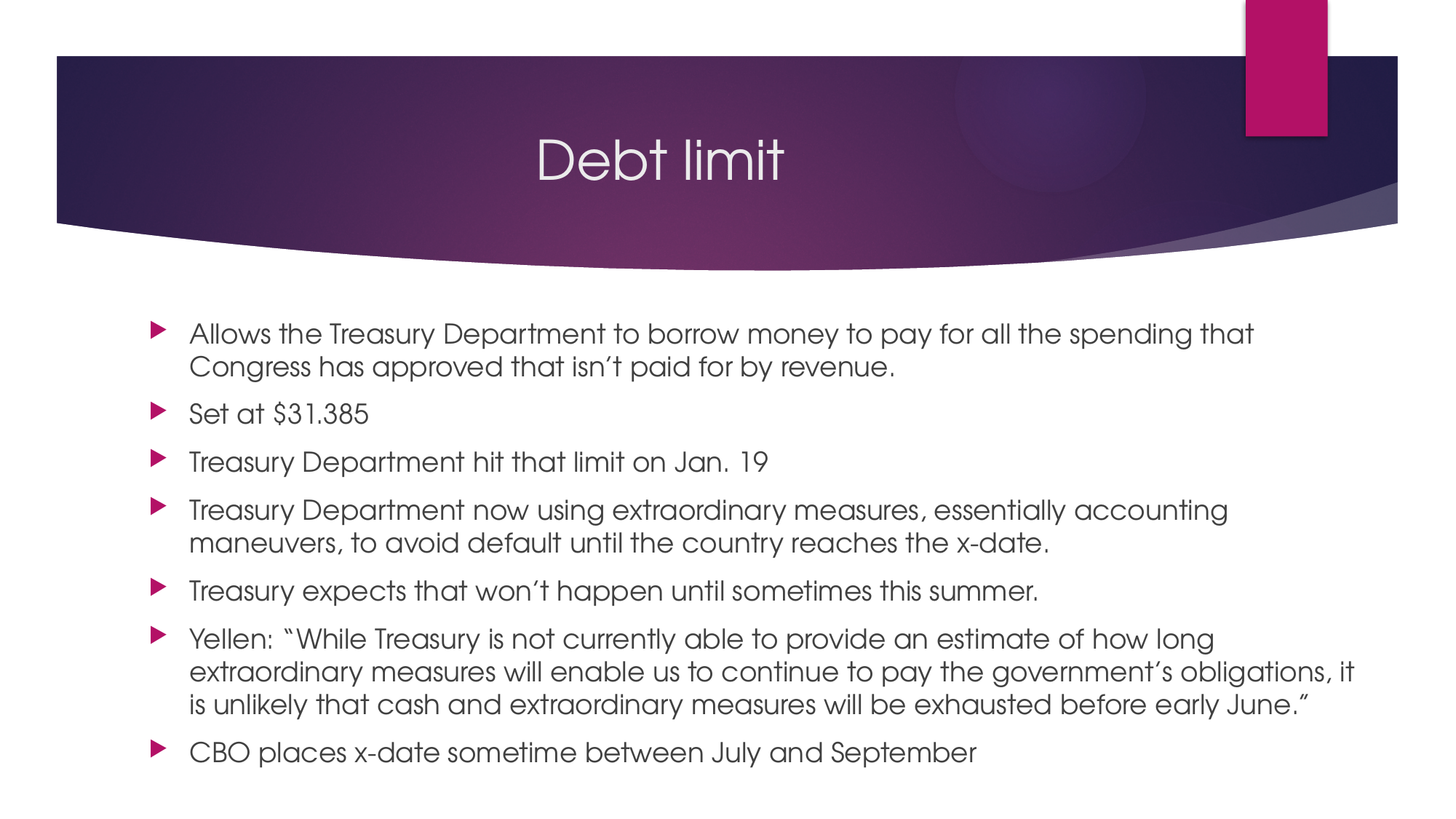

# Debt limit
Allows the Treasury Department to borrow money to pay for all the spending that Congress has approved that isn’t paid for by revenue.
Set at $31.385
Treasury Department hit that limit on Jan. 19
Treasury Department now using extraordinary measures, essentially accounting maneuvers, to avoid default until the country reaches the x-date.
Treasury expects that won’t happen until sometimes this summer.
Yellen: “While Treasury is not currently able to provide an estimate of how long extraordinary measures will enable us to continue to pay the government’s obligations, it is unlikely that cash and extraordinary measures will be exhausted before early June.”
CBO places x-date sometime between July and September